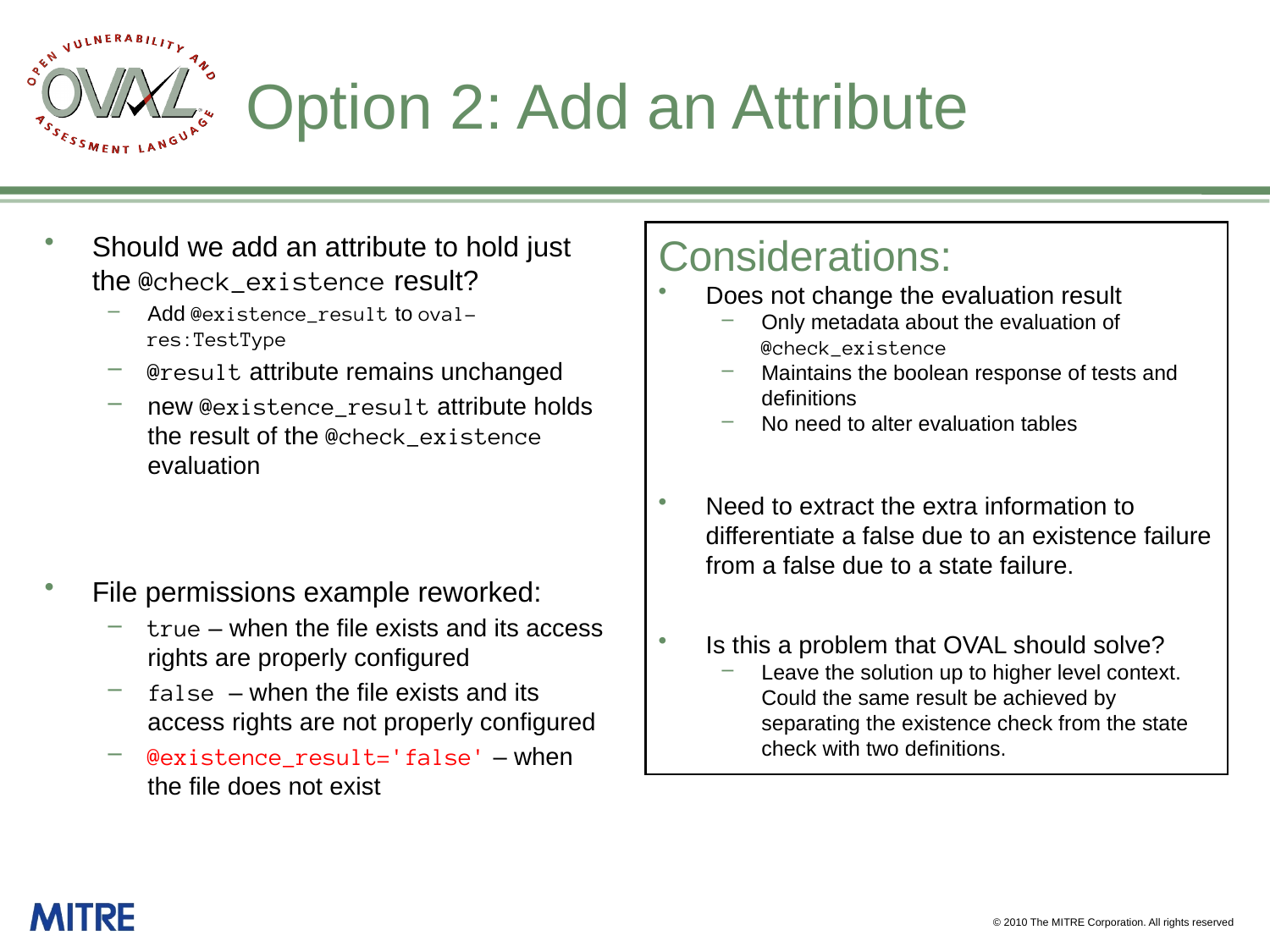

# Option 2: Add an Attribute
Should we add an attribute to hold just the @check_existence result?
Add @existence_result to oval-res:TestType
@result attribute remains unchanged
new @existence_result attribute holds the result of the @check_existence evaluation

File permissions example reworked:
true – when the file exists and its access rights are properly configured
false – when the file exists and its access rights are not properly configured
@existence_result='false' – when the file does not exist
Considerations:
Does not change the evaluation result
Only metadata about the evaluation of @check_existence
Maintains the boolean response of tests and definitions
No need to alter evaluation tables

Need to extract the extra information to differentiate a false due to an existence failure from a false due to a state failure.

Is this a problem that OVAL should solve?
Leave the solution up to higher level context. Could the same result be achieved by separating the existence check from the state check with two definitions.